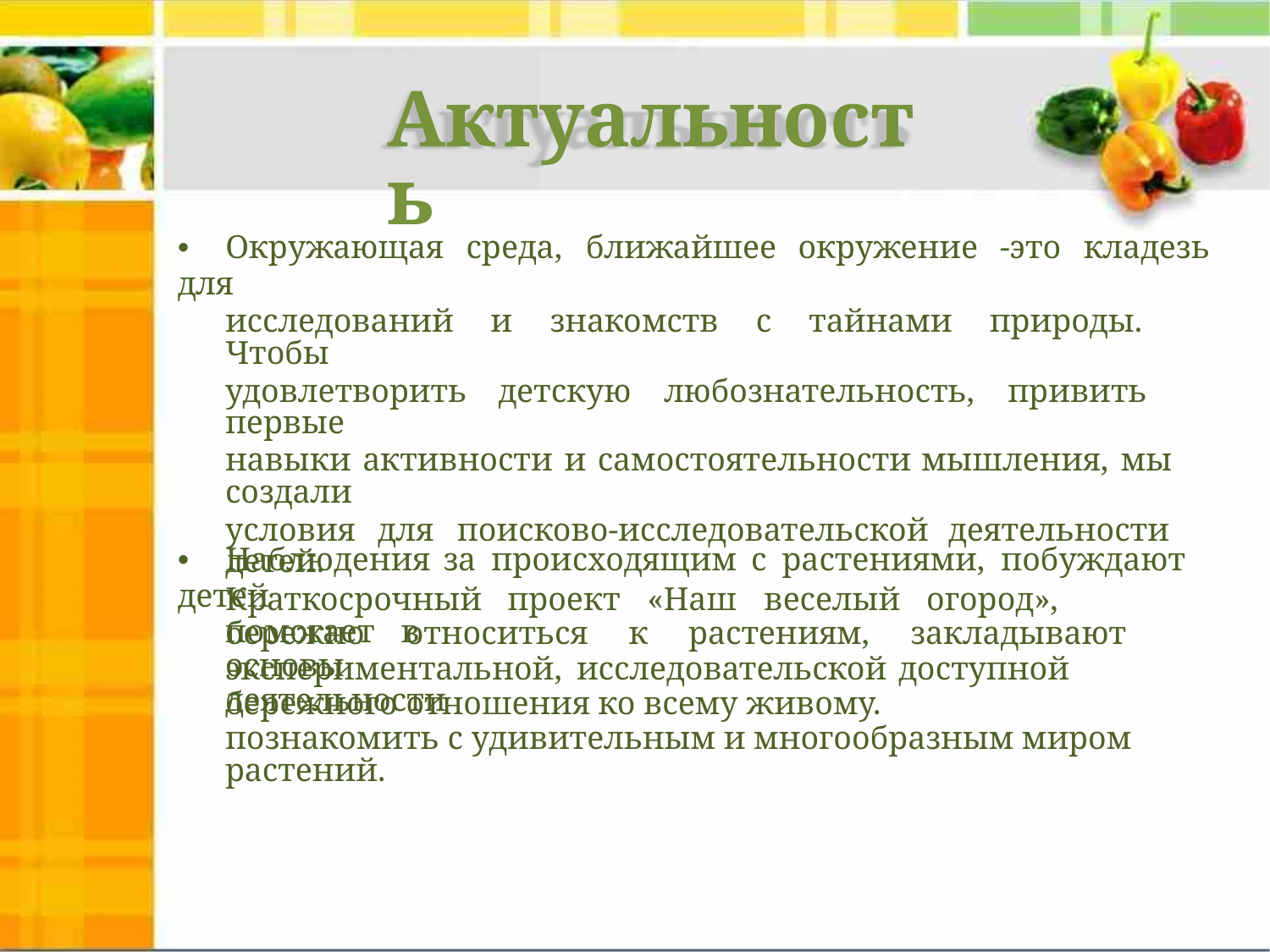

Актуальность
• Окружающая среда, ближайшее окружение -это кладезь для
исследований и знакомств с тайнами природы. Чтобы
удовлетворить детскую любознательность, привить первые
навыки активности и самостоятельности мышления, мы создали
условия для поисково-исследовательской деятельности детей.
Краткосрочный проект «Наш веселый огород», помогает в
экспериментальной, исследовательской доступной деятельности
познакомить с удивительным и многообразным миром растений.
• Наблюдения за происходящим с растениями, побуждают детей
бережно относиться к растениям, закладывают основы
бережного отношения ко всему живому.